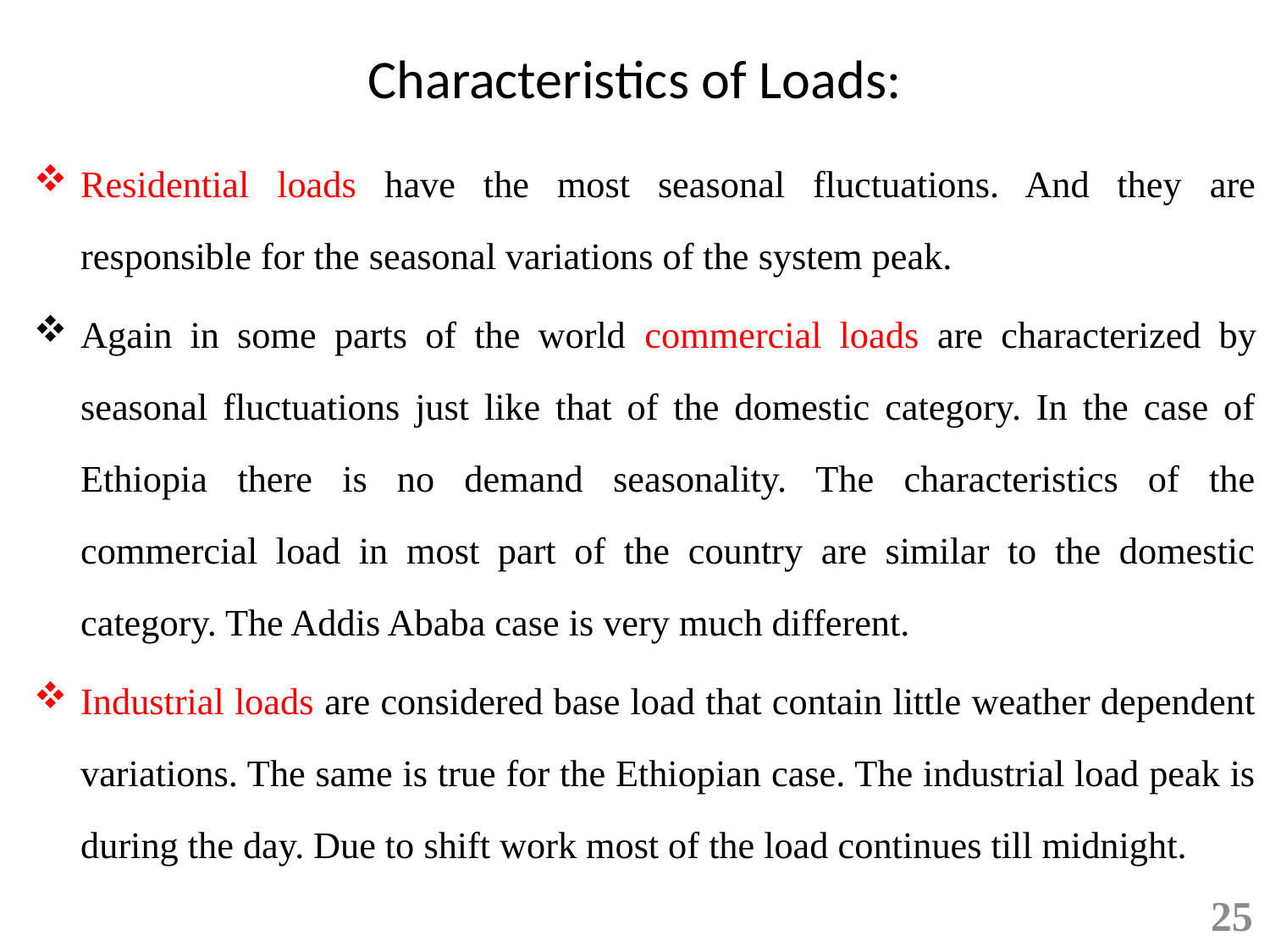

# Characteristics of Loads:
Residential loads have the most seasonal fluctuations. And they are responsible for the seasonal variations of the system peak.
Again in some parts of the world commercial loads are characterized by seasonal fluctuations just like that of the domestic category. In the case of Ethiopia there is no demand seasonality. The characteristics of the commercial load in most part of the country are similar to the domestic category. The Addis Ababa case is very much different.
Industrial loads are considered base load that contain little weather dependent variations. The same is true for the Ethiopian case. The industrial load peak is during the day. Due to shift work most of the load continues till midnight.

25